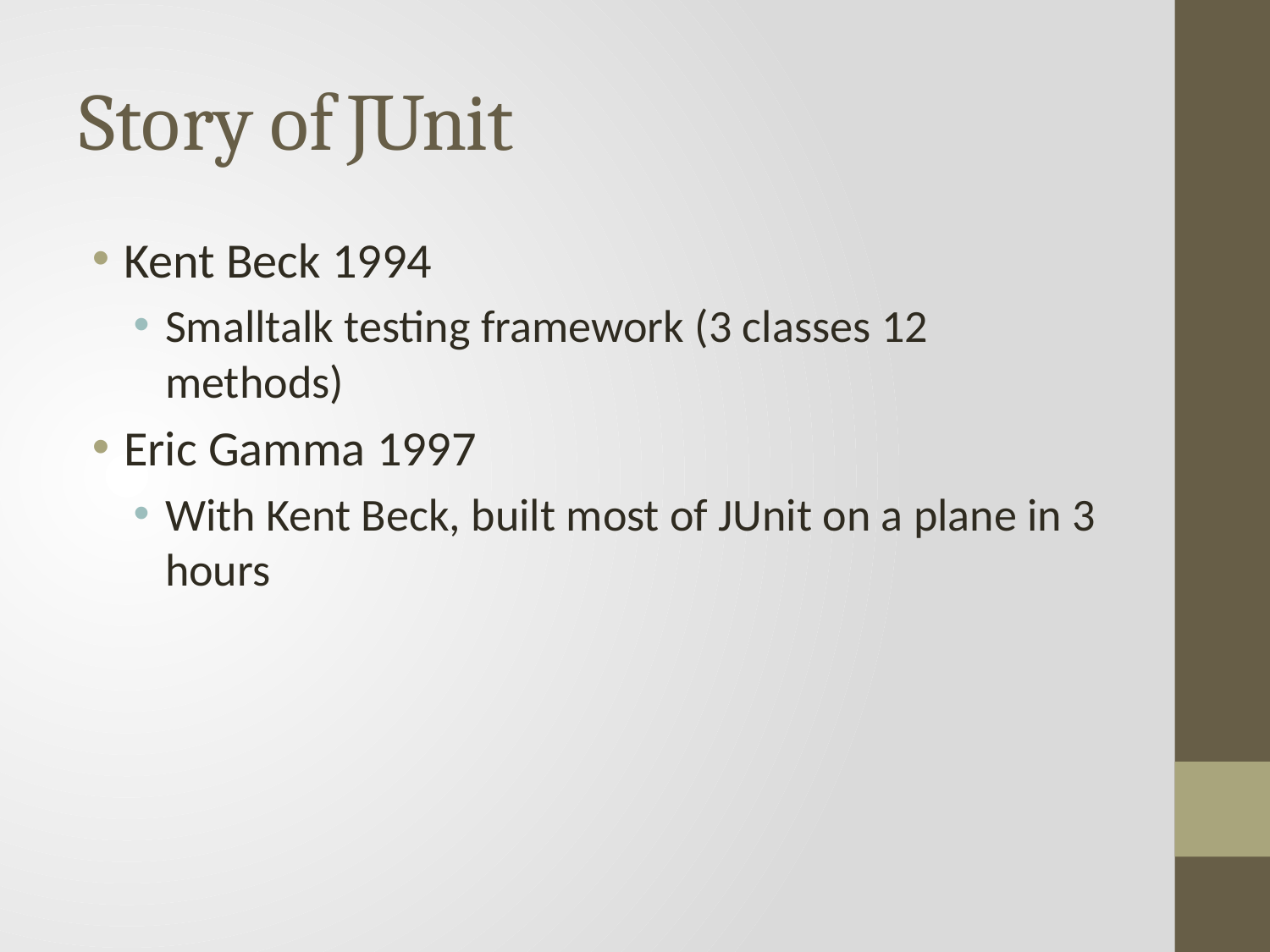

# Story of JUnit
Kent Beck 1994
Smalltalk testing framework (3 classes 12 methods)
Eric Gamma 1997
With Kent Beck, built most of JUnit on a plane in 3 hours